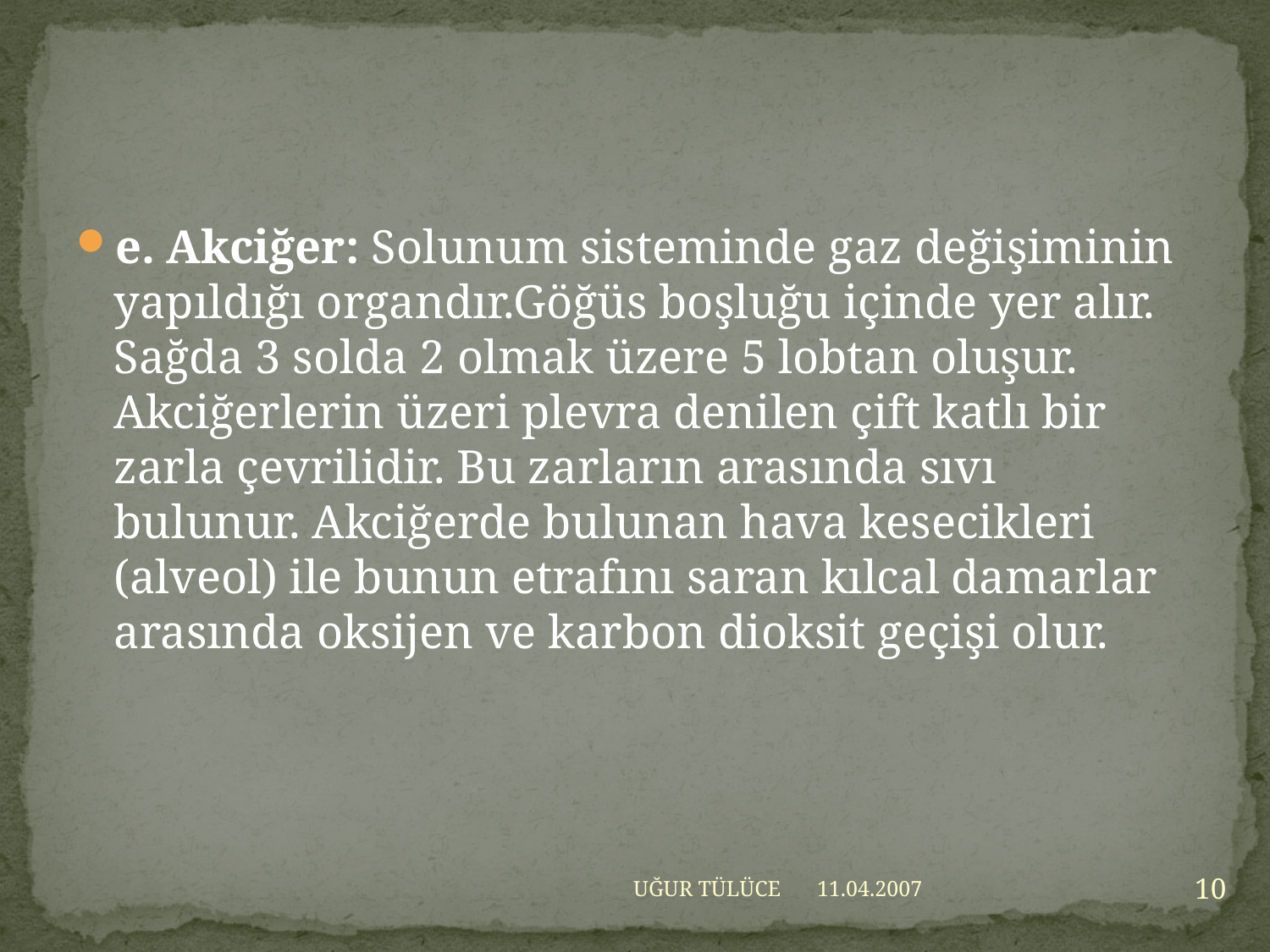

#
e. Akciğer: Solunum sisteminde gaz değişiminin yapıldığı organdır.Göğüs boşluğu içinde yer alır. Sağda 3 solda 2 olmak üzere 5 lobtan oluşur. Akciğerlerin üzeri plevra denilen çift katlı bir zarla çevrilidir. Bu zarların arasında sıvı bulunur. Akciğerde bulunan hava kesecikleri (alveol) ile bunun etrafını saran kılcal damarlar arasında oksijen ve karbon dioksit geçişi olur.

10
UĞUR TÜLÜCE
11.04.2007